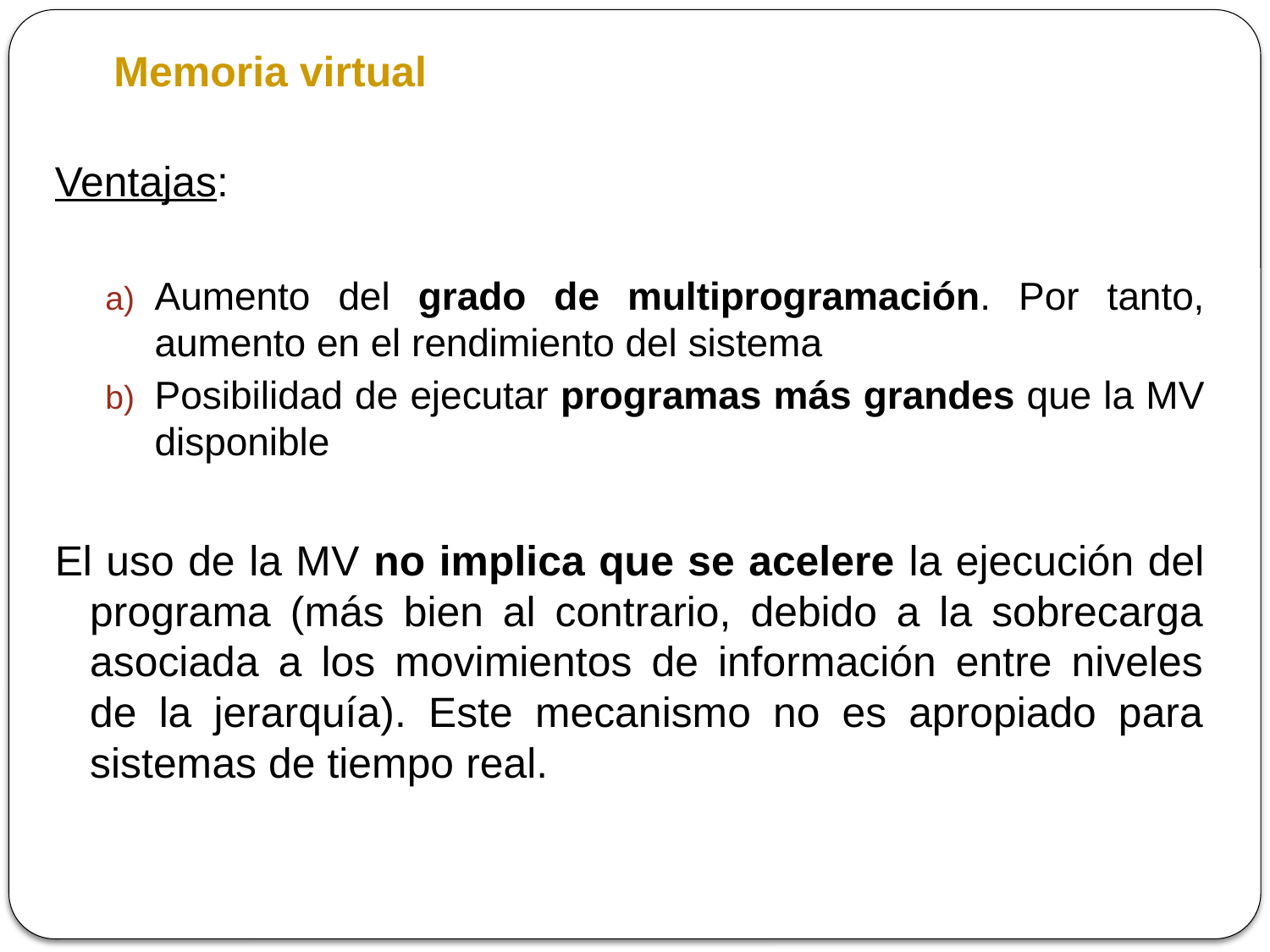

Memoria virtual
Ventajas:

Aumento del grado de multiprogramación. Por tanto, aumento en el rendimiento del sistema
Posibilidad de ejecutar programas más grandes que la MV disponible

El uso de la MV no implica que se acelere la ejecución del programa (más bien al contrario, debido a la sobrecarga asociada a los movimientos de información entre niveles de la jerarquía). Este mecanismo no es apropiado para sistemas de tiempo real.